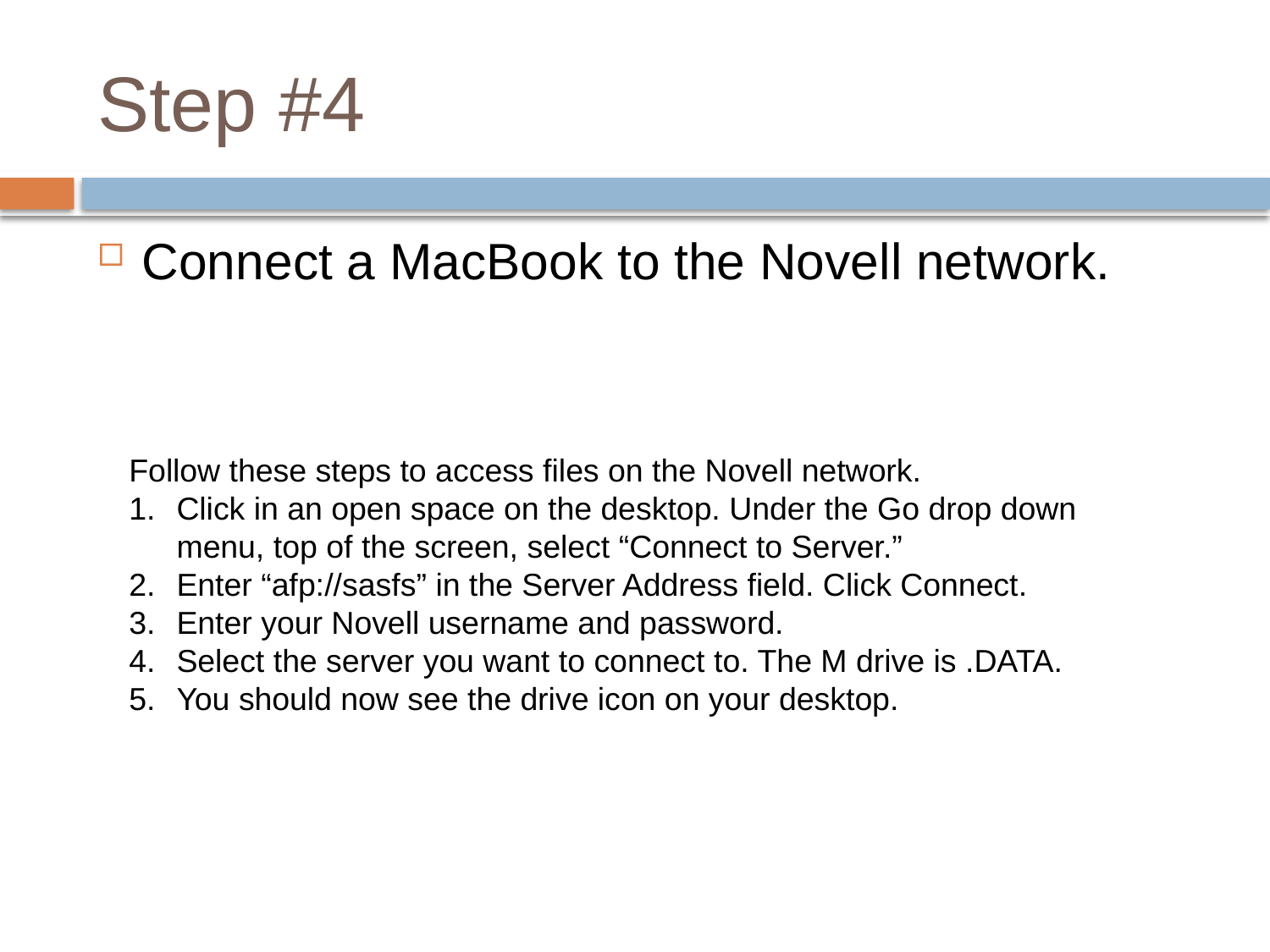

# Step #4
Connect a MacBook to the Novell network.
Follow these steps to access files on the Novell network.
Click in an open space on the desktop. Under the Go drop down menu, top of the screen, select “Connect to Server.”
Enter “afp://sasfs” in the Server Address field. Click Connect.
Enter your Novell username and password.
Select the server you want to connect to. The M drive is .DATA.
You should now see the drive icon on your desktop.